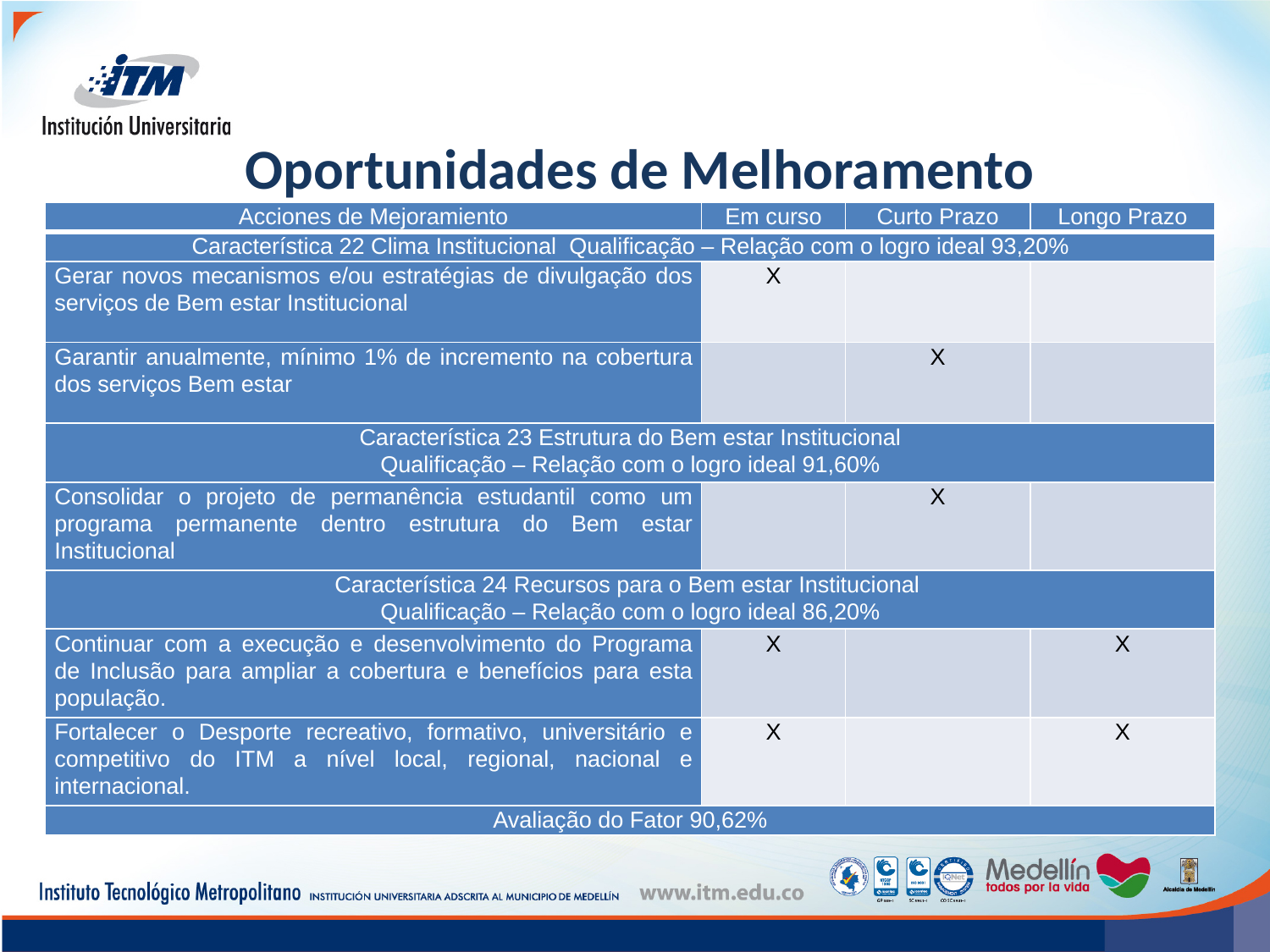

Oportunidades de Melhoramento
| Acciones de Mejoramiento | Em curso | Curto Prazo | Longo Prazo |
| --- | --- | --- | --- |
| Característica 22 Clima Institucional Qualificação – Relação com o logro ideal 93,20% |  |  |  |
| Gerar novos mecanismos e/ou estratégias de divulgação dos serviços de Bem estar Institucional | X |  |  |
| Garantir anualmente, mínimo 1% de incremento na cobertura dos serviços Bem estar |  | X |  |
| Característica 23 Estrutura do Bem estar Institucional Qualificação – Relação com o logro ideal 91,60% |  |  |  |
| Consolidar o projeto de permanência estudantil como um programa permanente dentro estrutura do Bem estar Institucional |  | X |  |
| Característica 24 Recursos para o Bem estar Institucional Qualificação – Relação com o logro ideal 86,20% |  |  |  |
| Continuar com a execução e desenvolvimento do Programa de Inclusão para ampliar a cobertura e benefícios para esta população. | X |  | X |
| Fortalecer o Desporte recreativo, formativo, universitário e competitivo do ITM a nível local, regional, nacional e internacional. | X |  | X |
| Avaliação do Fator 90,62% |  |  |  |